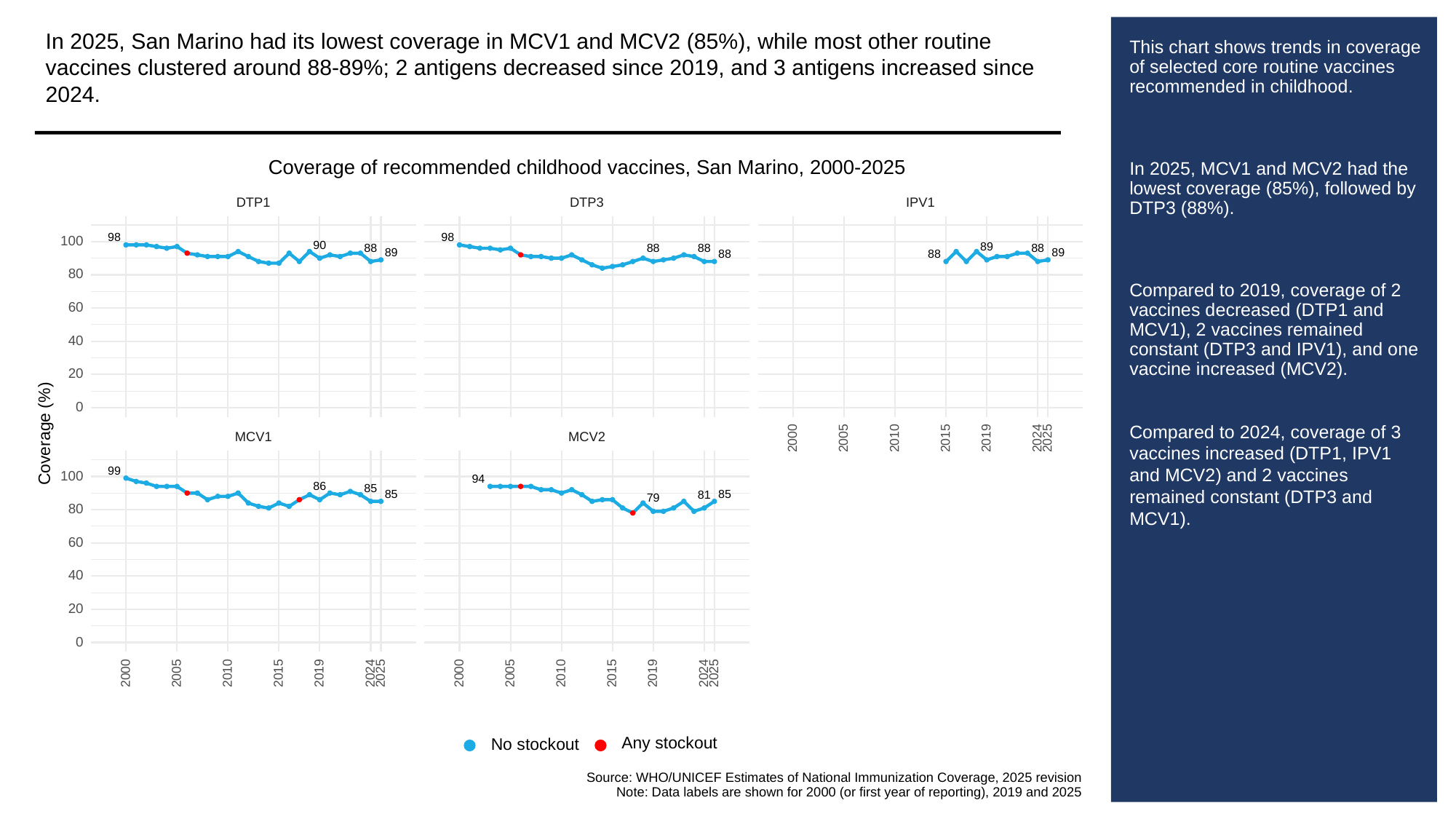

In 2025, San Marino had its lowest coverage in MCV1 and MCV2 (85%), while most other routine vaccines clustered around 88-89%; 2 antigens decreased since 2019, and 3 antigens increased since 2024.
# This chart shows trends in coverage of selected core routine vaccines recommended in childhood.

In 2025, MCV1 and MCV2 had the lowest coverage (85%), followed by DTP3 (88%).

Compared to 2019, coverage of 2 vaccines decreased (DTP1 and MCV1), 2 vaccines remained constant (DTP3 and IPV1), and one vaccine increased (MCV2).

Compared to 2024, coverage of 3 vaccines increased (DTP1, IPV1 and MCV2) and 2 vaccines remained constant (DTP3 and MCV1).

Coverage of recommended childhood vaccines, San Marino, 2000-2025
DTP3
DTP1
IPV1

98
98
100
90

89

88
88
88
88

89
89

88
88

80

60

40

20

0

Coverage (%)
MCV1
MCV2
2000
2005
2010
2015
2019
2024
2025

99
100
94

86

85

85
85

81

79

80

60

40

20

0

2000
2005
2010
2015
2019
2024
2025
2000
2005
2010
2015
2019
2024
2025
Any stockout
No stockout

Source: WHO/UNICEF Estimates of National Immunization Coverage, 2025 revision
Note: Data labels are shown for 2000 (or first year of reporting), 2019 and 2025